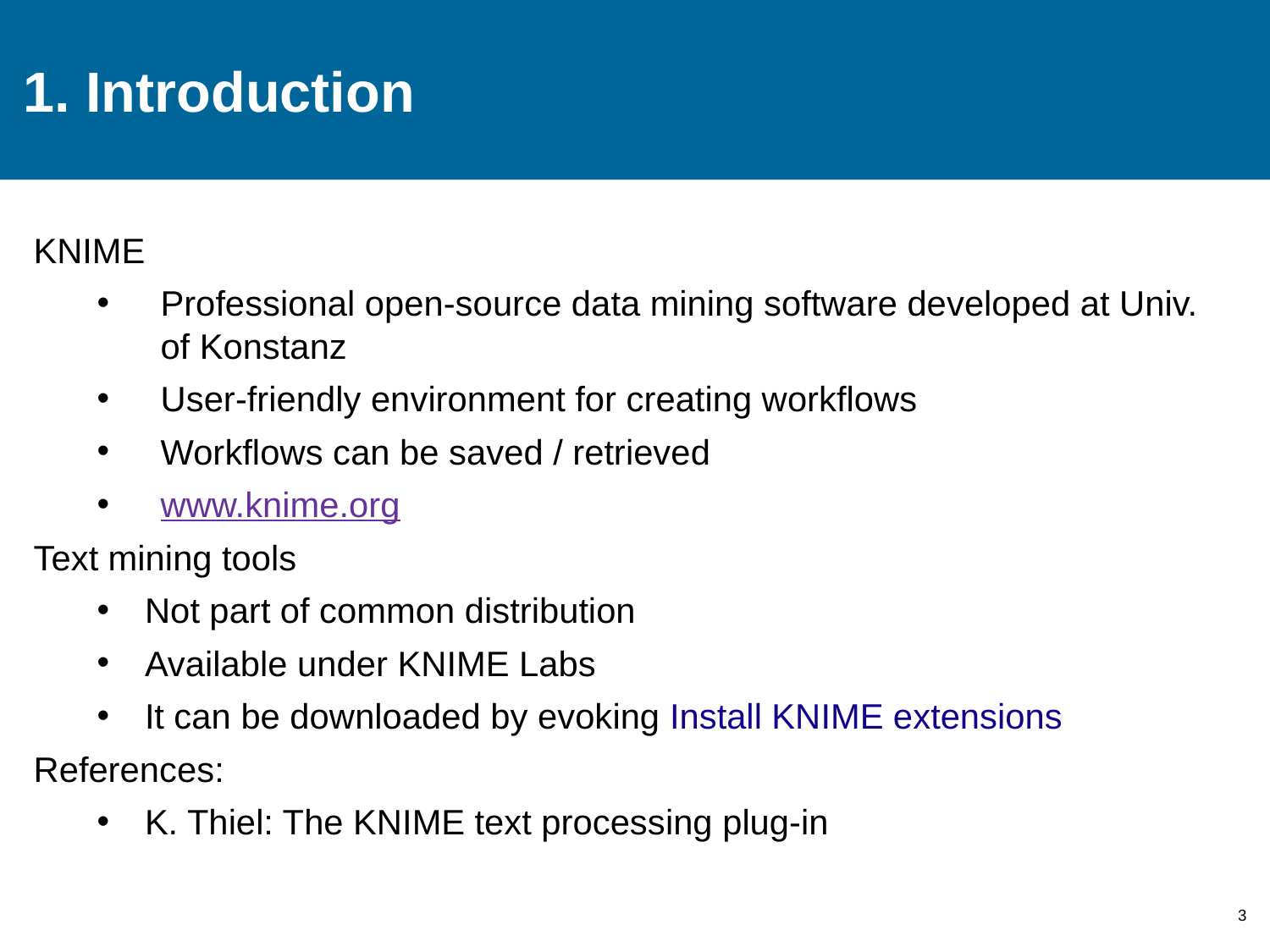

# 1. Introduction
KNIME
Professional open-source data mining software developed at Univ. of Konstanz
User-friendly environment for creating workflows
Workflows can be saved / retrieved
www.knime.org
Text mining tools
Not part of common distribution
Available under KNIME Labs
It can be downloaded by evoking Install KNIME extensions
References:
K. Thiel: The KNIME text processing plug-in
3